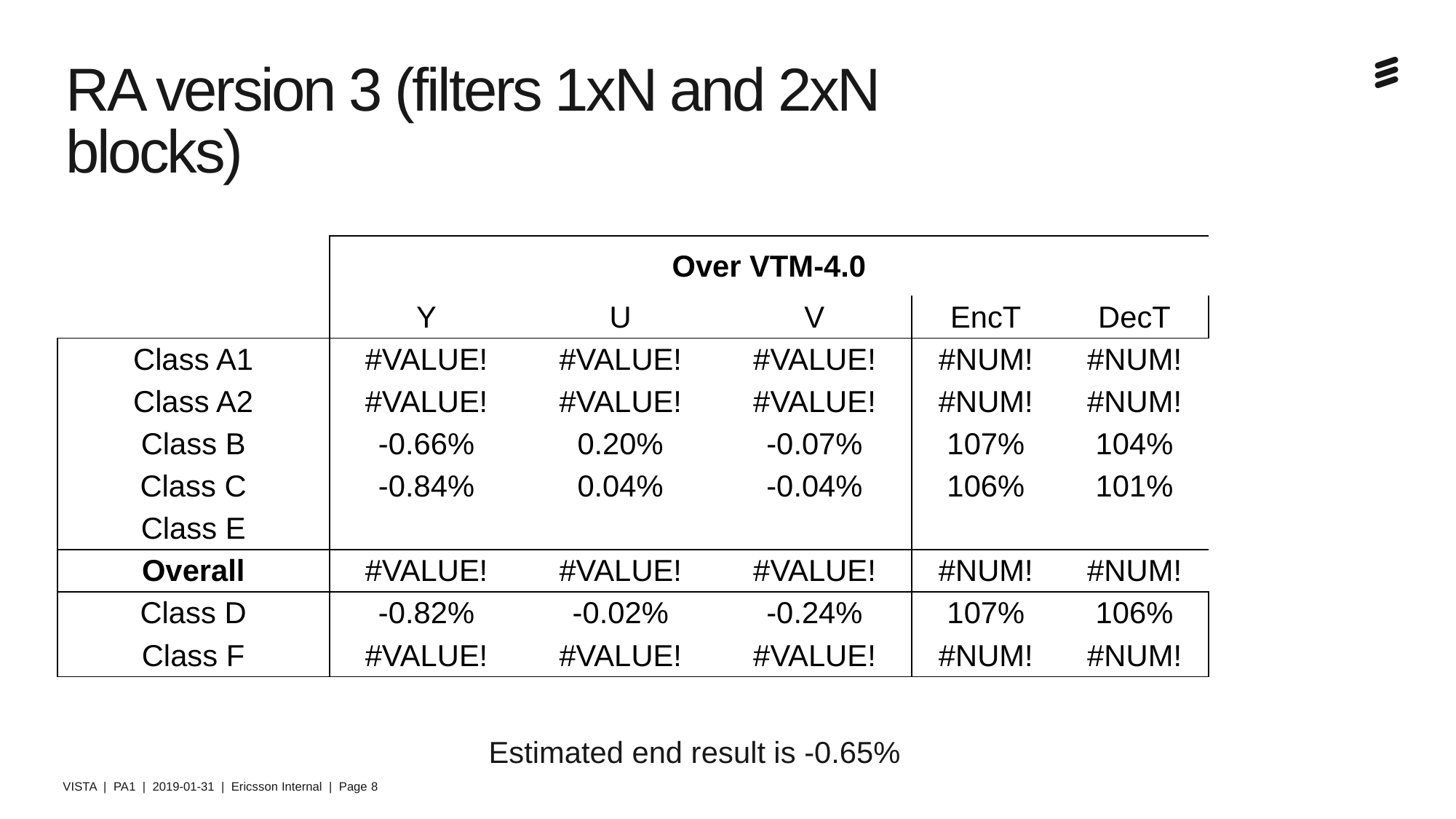

# RA version 3 (filters 1xN and 2xN blocks)
|  | Over VTM-4.0 |  |  |  |  |
| --- | --- | --- | --- | --- | --- |
|  | Y | U | V | EncT | DecT |
| Class A1 | #VALUE! | #VALUE! | #VALUE! | #NUM! | #NUM! |
| Class A2 | #VALUE! | #VALUE! | #VALUE! | #NUM! | #NUM! |
| Class B | -0.66% | 0.20% | -0.07% | 107% | 104% |
| Class C | -0.84% | 0.04% | -0.04% | 106% | 101% |
| Class E |  |  |  |  |  |
| Overall | #VALUE! | #VALUE! | #VALUE! | #NUM! | #NUM! |
| Class D | -0.82% | -0.02% | -0.24% | 107% | 106% |
| Class F | #VALUE! | #VALUE! | #VALUE! | #NUM! | #NUM! |
Estimated end result is -0.65%